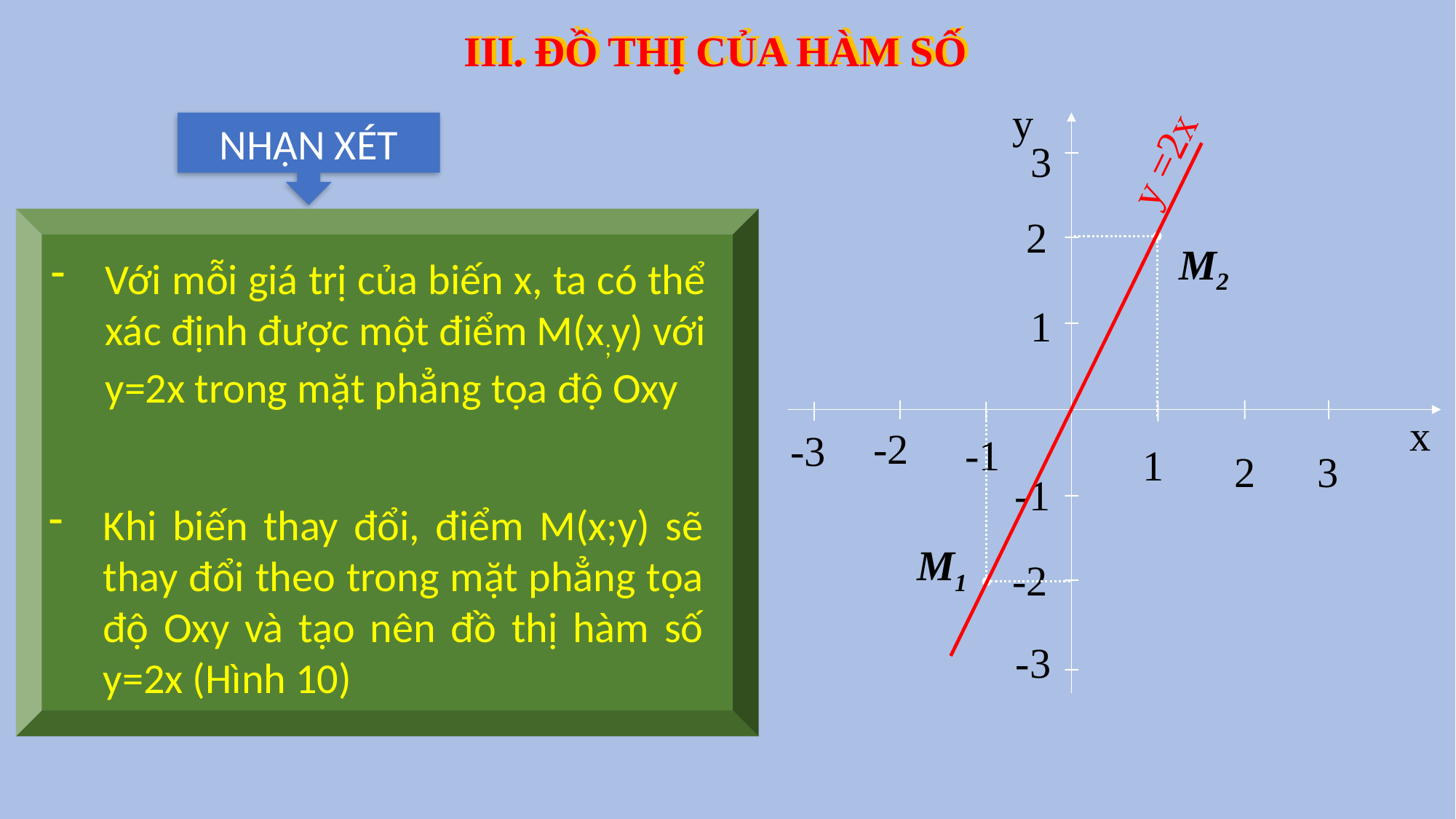

III. ĐỒ THỊ CỦA HÀM SỐ
III. ĐỒ THỊ CỦA HÀM SỐ
y
_
_
_
|
|
|
|
|
|
_
_
_
3
2
1
x
-2
-3
-1
1
2
3
-1
-2
-3
NHẬN XÉT
y =2x

M2
Với mỗi giá trị của biến x, ta có thể xác định được một điểm M(x;y) với y=2x trong mặt phẳng tọa độ Oxy
Khi biến thay đổi, điểm M(x;y) sẽ thay đổi theo trong mặt phẳng tọa độ Oxy và tạo nên đồ thị hàm số y=2x (Hình 10)
M1